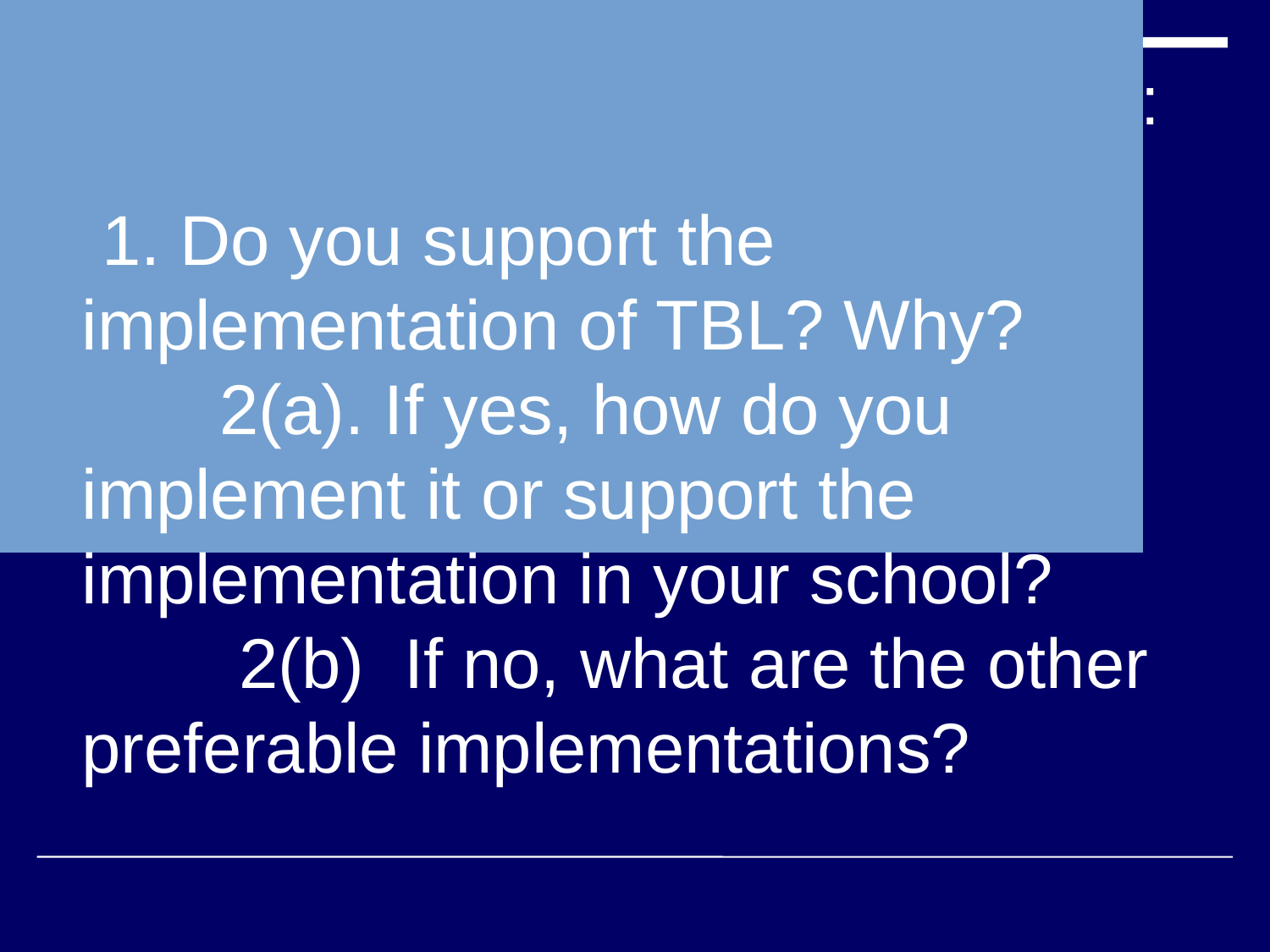

From the perspective of schools:
 1. Do you support the implementation of TBL? Why?
       2(a). If yes, how do you implement it or support the implementation in your school?
        2(b)  If no, what are the other preferable implementations?